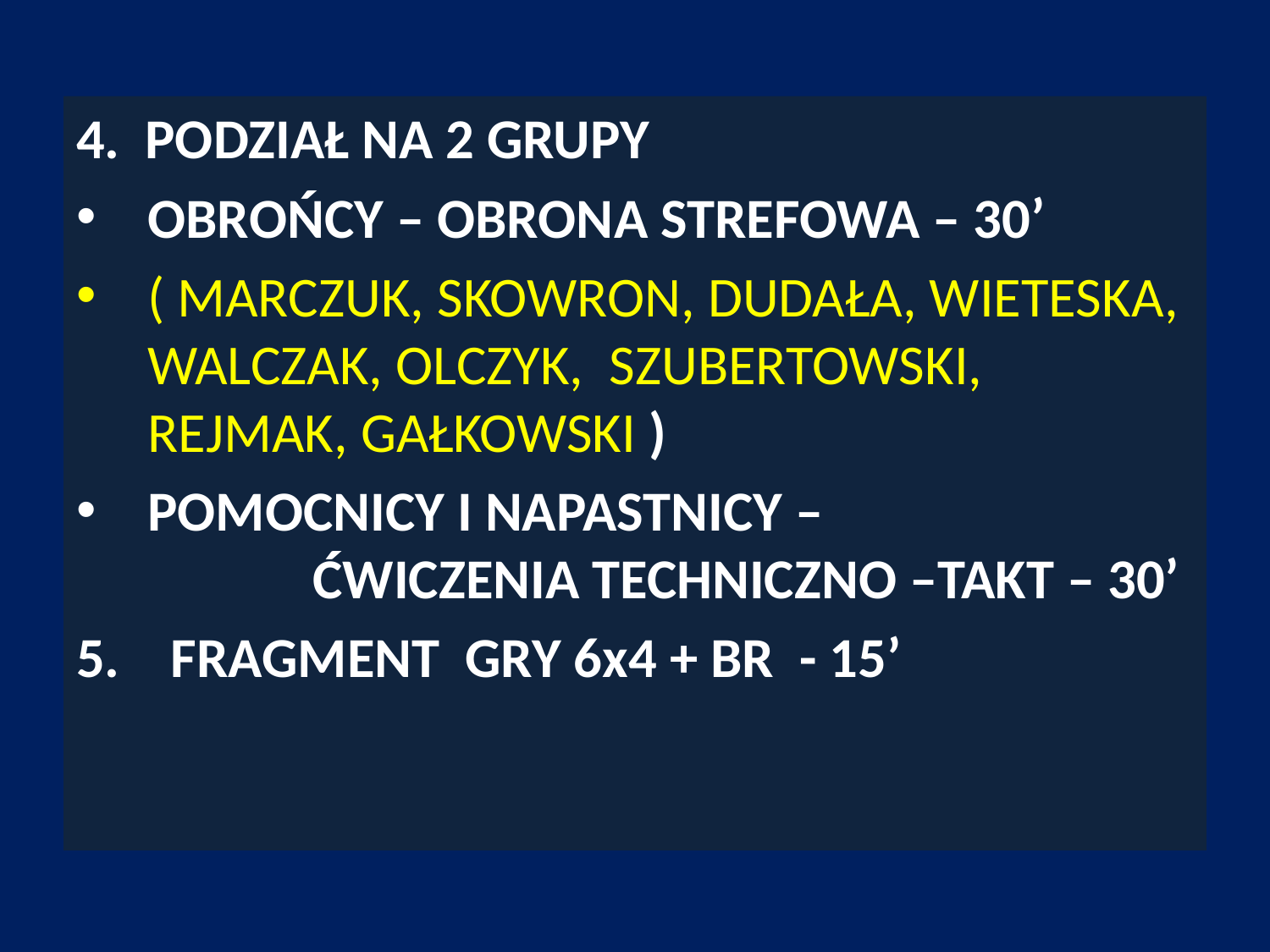

4.  PODZIAŁ NA 2 GRUPY
OBROŃCY – OBRONA STREFOWA – 30’
( MARCZUK, SKOWRON, DUDAŁA, WIETESKA, WALCZAK, OLCZYK,  SZUBERTOWSKI, REJMAK, GAŁKOWSKI )
POMOCNICY I NAPASTNICY –                                           ĆWICZENIA TECHNICZNO –TAKT – 30’
5.    FRAGMENT  GRY 6x4 + BR  - 15’